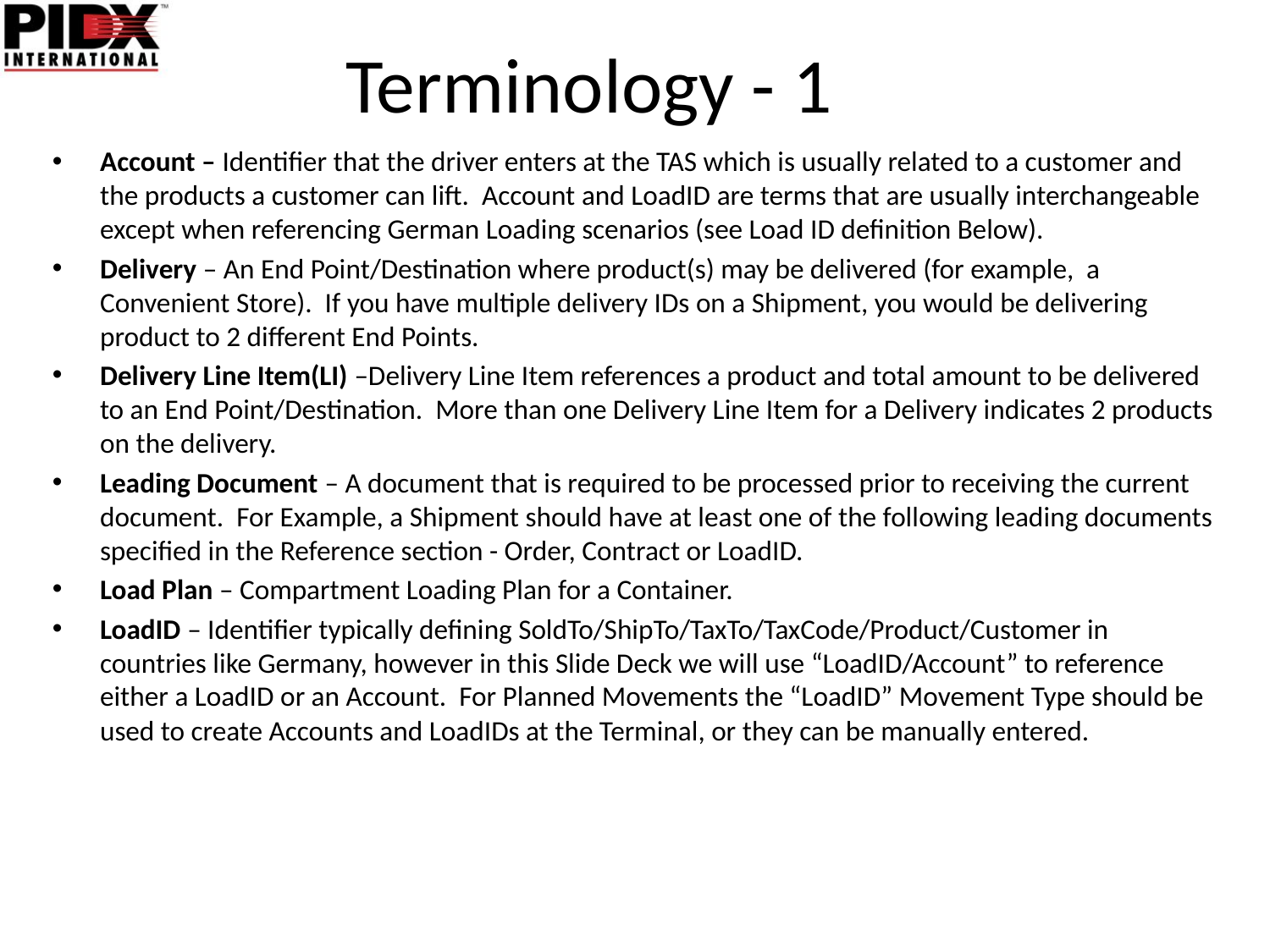

# Terminology - 1
Account – Identifier that the driver enters at the TAS which is usually related to a customer and the products a customer can lift.  Account and LoadID are terms that are usually interchangeable except when referencing German Loading scenarios (see Load ID definition Below).
Delivery – An End Point/Destination where product(s) may be delivered (for example,  a Convenient Store).  If you have multiple delivery IDs on a Shipment, you would be delivering product to 2 different End Points.
Delivery Line Item(LI) –Delivery Line Item references a product and total amount to be delivered to an End Point/Destination.  More than one Delivery Line Item for a Delivery indicates 2 products on the delivery.
Leading Document – A document that is required to be processed prior to receiving the current document.  For Example, a Shipment should have at least one of the following leading documents specified in the Reference section - Order, Contract or LoadID.
Load Plan – Compartment Loading Plan for a Container.
LoadID – Identifier typically defining SoldTo/ShipTo/TaxTo/TaxCode/Product/Customer in countries like Germany, however in this Slide Deck we will use “LoadID/Account” to reference either a LoadID or an Account.  For Planned Movements the “LoadID” Movement Type should be used to create Accounts and LoadIDs at the Terminal, or they can be manually entered.